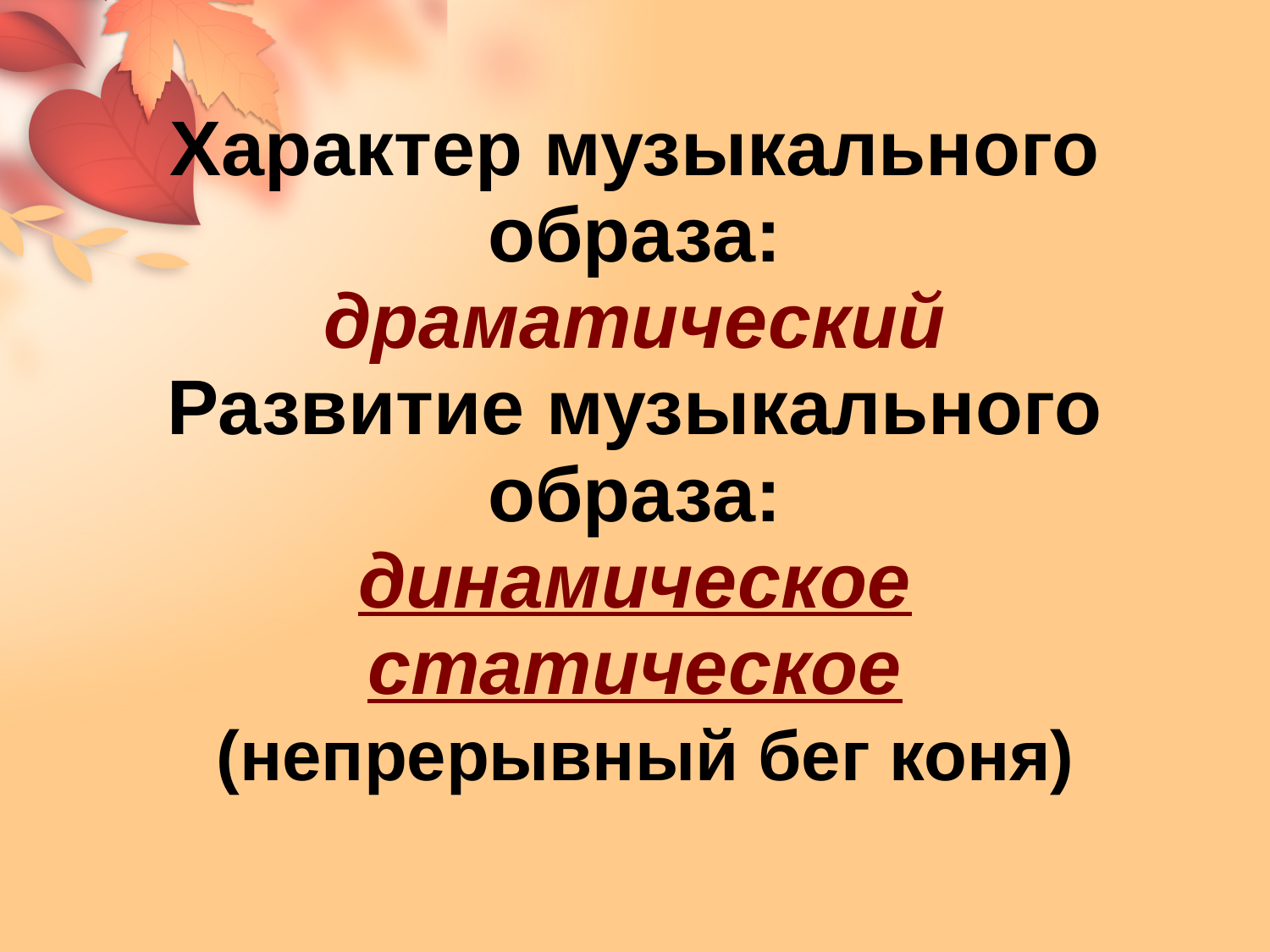

Характер музыкального образа:
драматический
Развитие музыкального образа:
динамическое
статическое
 (непрерывный бег коня)